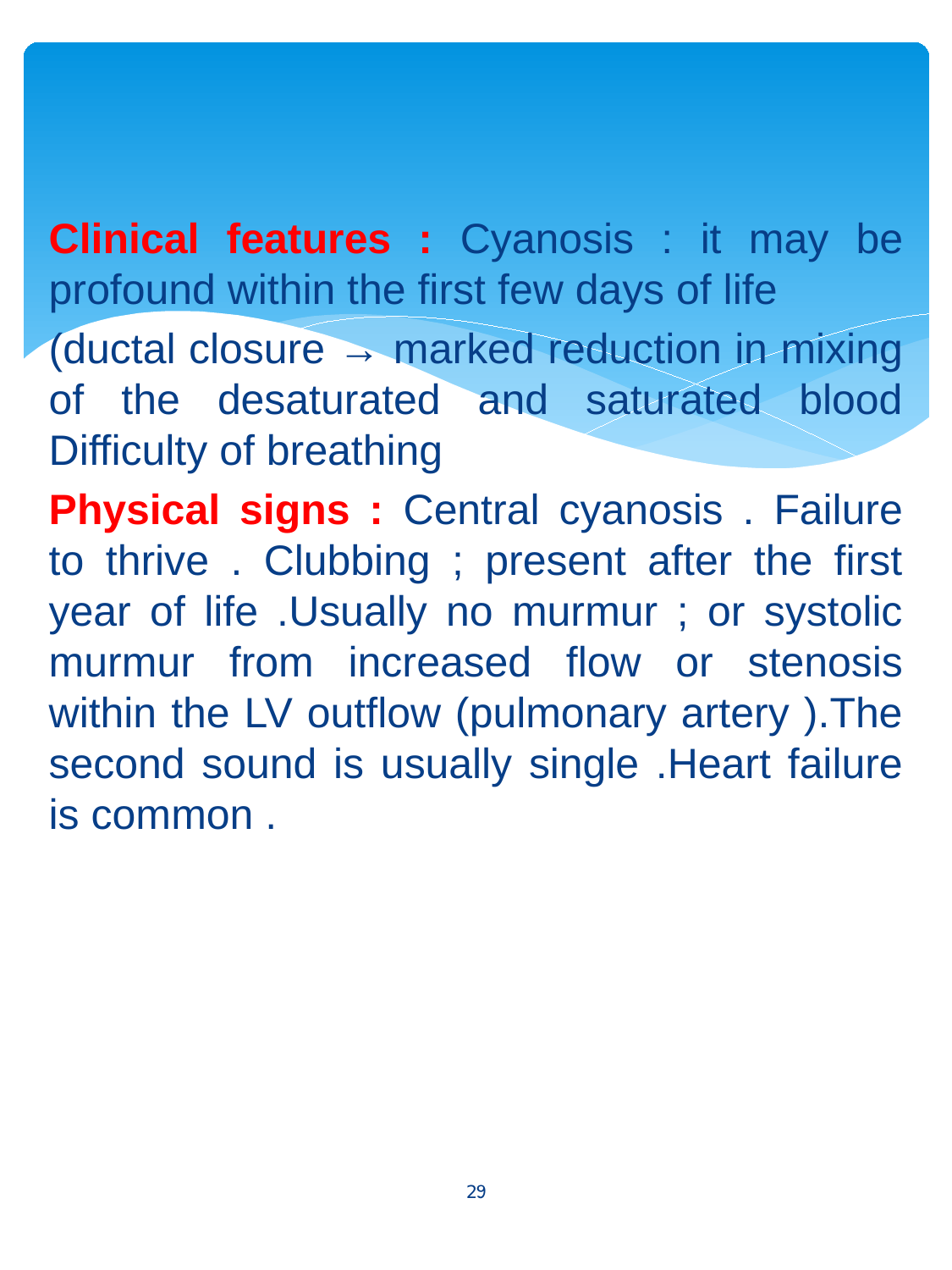

Clinical features : Cyanosis : it may be profound within the first few days of life
(ductal closure → marked reduction in mixing of the desaturated and saturated blood Difficulty of breathing
Physical signs : Central cyanosis . Failure to thrive . Clubbing ; present after the first year of life .Usually no murmur ; or systolic murmur from increased flow or stenosis within the LV outflow (pulmonary artery ).The second sound is usually single .Heart failure is common .

29